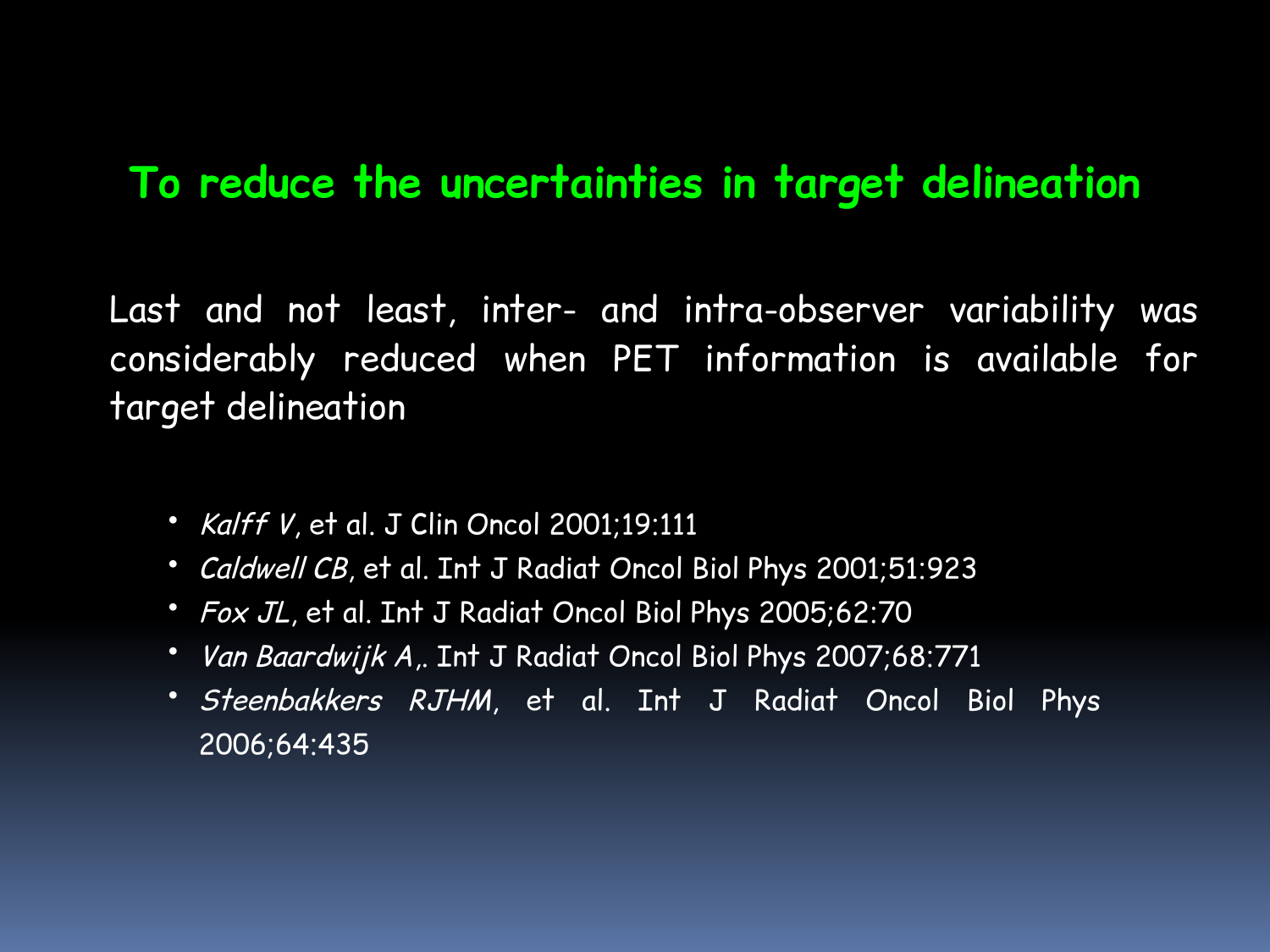

To reduce the uncertainties in target delineation
Last and not least, inter- and intra-observer variability was considerably reduced when PET information is available for target delineation
Kalff V, et al. J Clin Oncol 2001;19:111
Caldwell CB, et al. Int J Radiat Oncol Biol Phys 2001;51:923
Fox JL, et al. Int J Radiat Oncol Biol Phys 2005;62:70
Van Baardwijk A,. Int J Radiat Oncol Biol Phys 2007;68:771
Steenbakkers RJHM, et al. Int J Radiat Oncol Biol Phys 2006;64:435